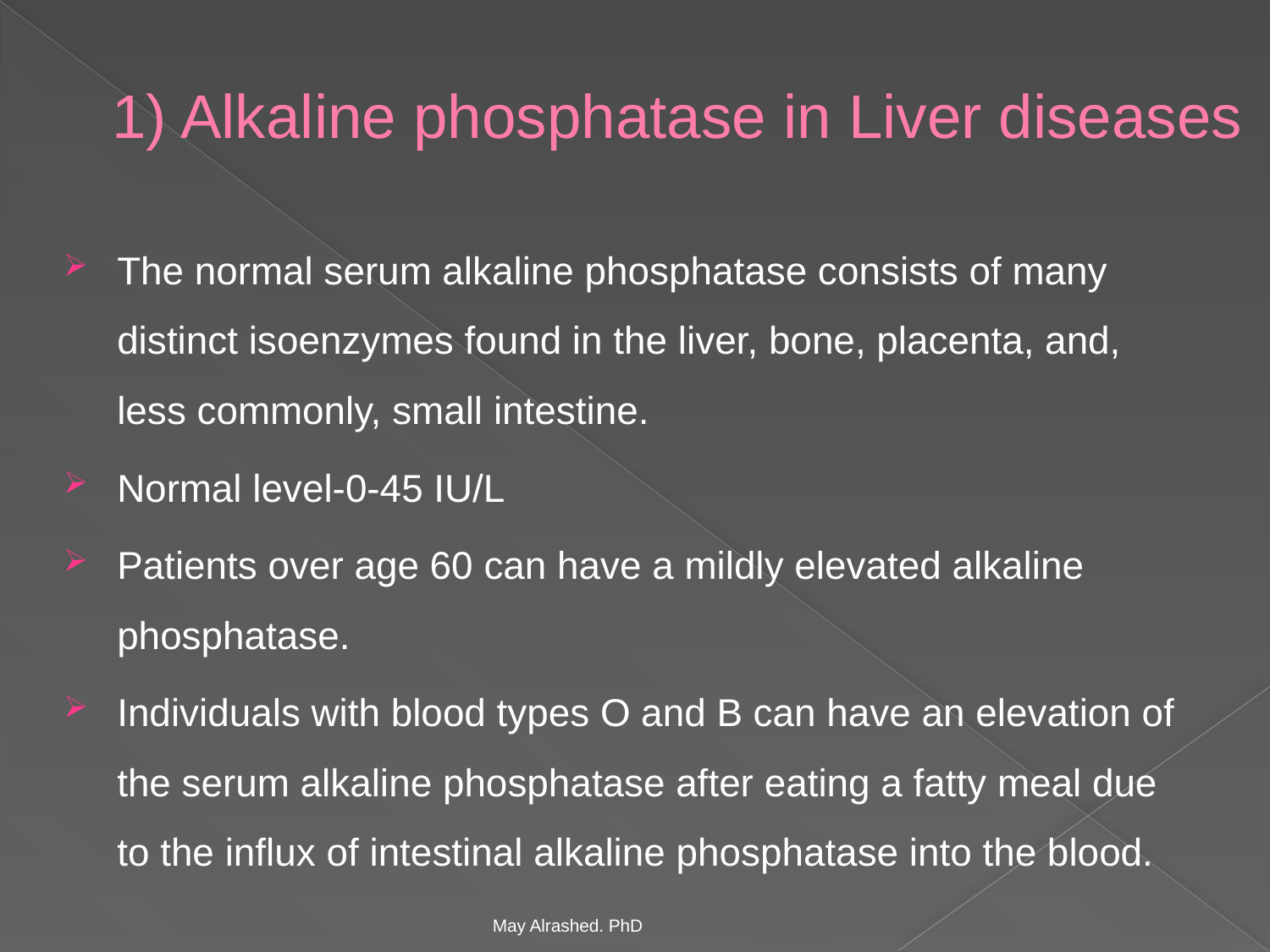

# 1) Alkaline phosphatase in Liver diseases
The normal serum alkaline phosphatase consists of many distinct isoenzymes found in the liver, bone, placenta, and, less commonly, small intestine.
Normal level-0-45 IU/L
Patients over age 60 can have a mildly elevated alkaline phosphatase.
Individuals with blood types O and B can have an elevation of the serum alkaline phosphatase after eating a fatty meal due to the influx of intestinal alkaline phosphatase into the blood.

May Alrashed. PhD